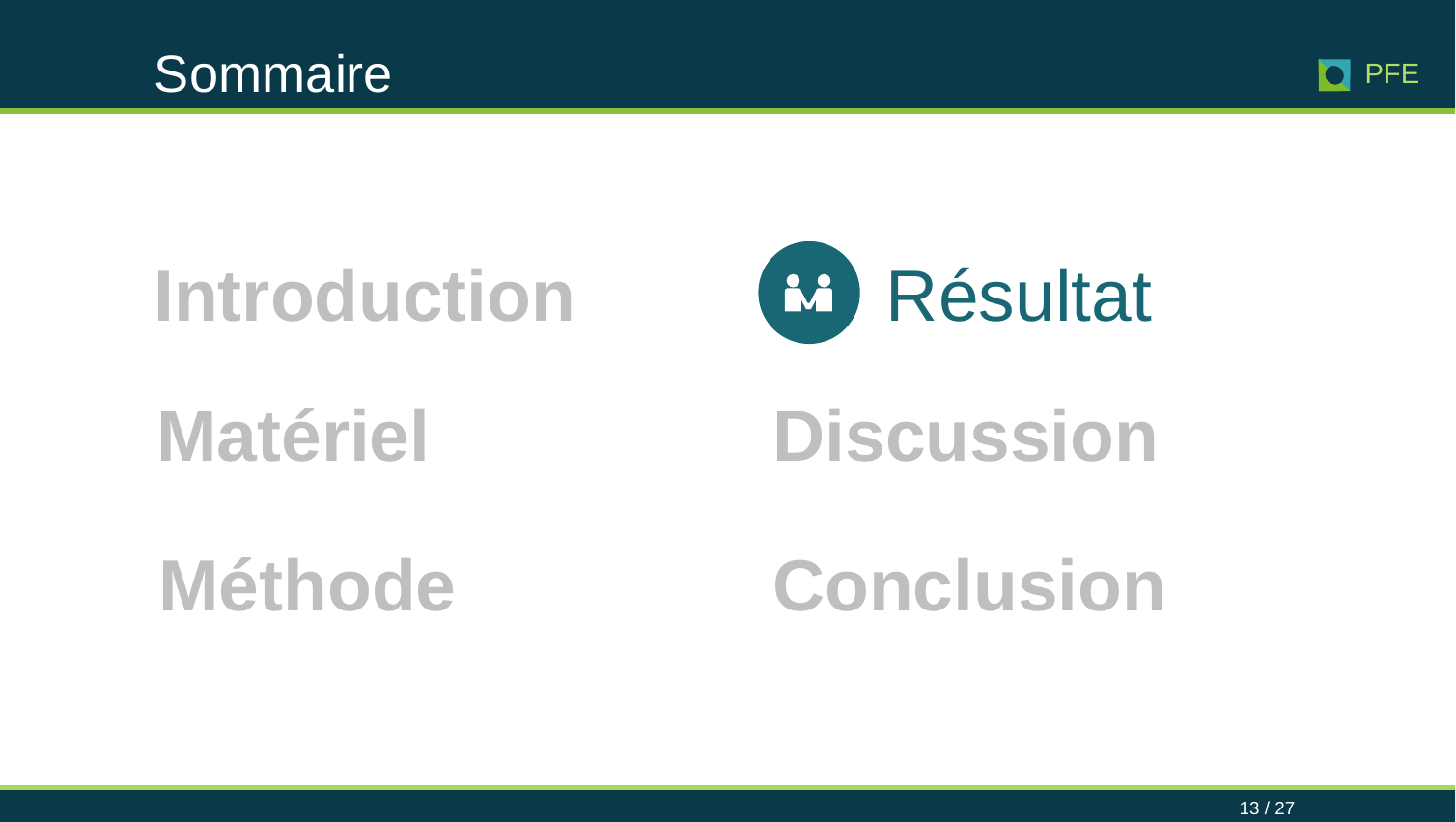

Sommaire

13 / 27

PFE

Introduction
Résultat
Matériel
Discussion
Méthode
Conclusion